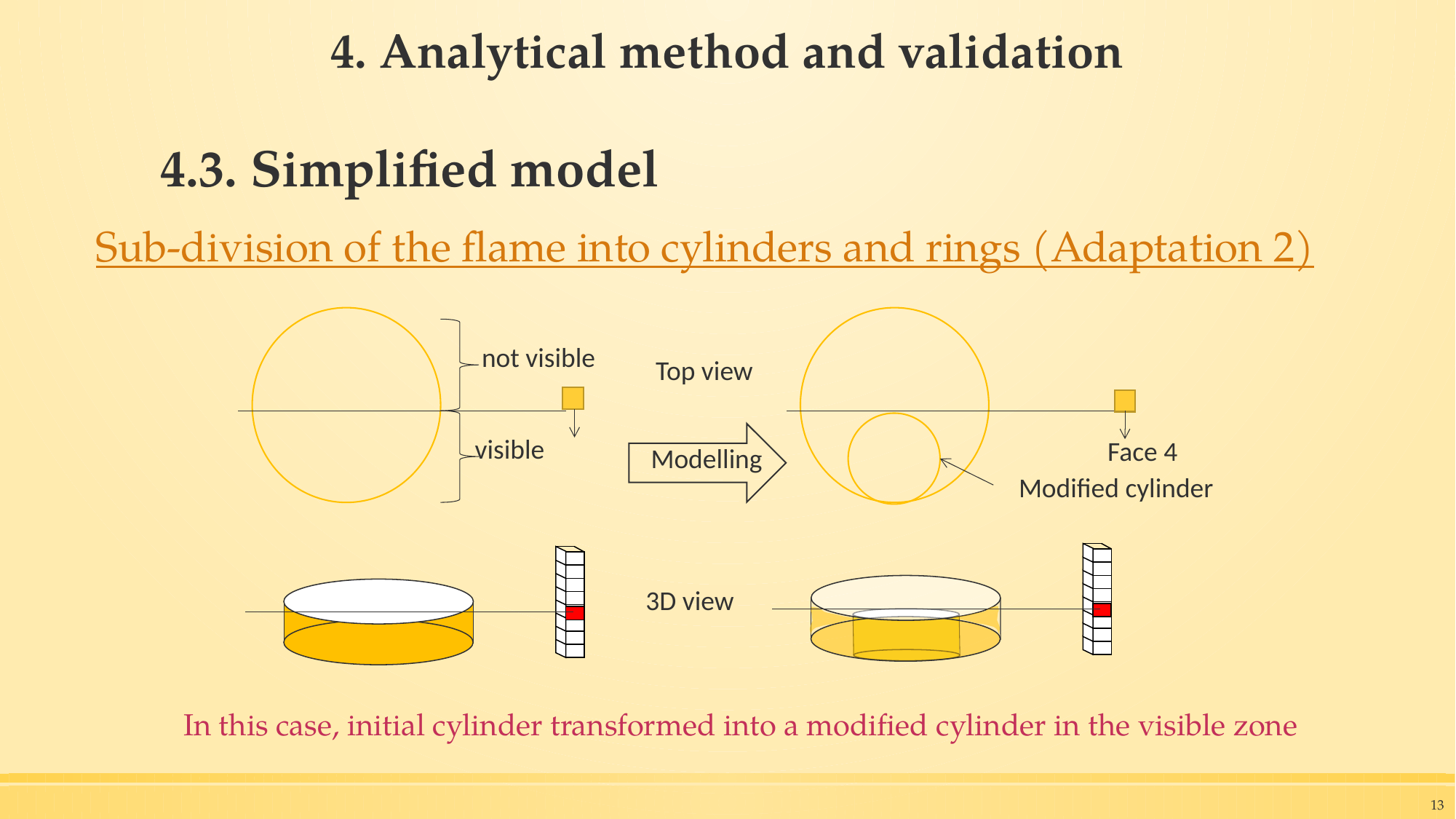

4. Analytical method and validation
# 4.3. Simplified model
Sub-division of the flame into cylinders and rings (Adaptation 2)

not visible
Top view

visible
Face 4
Modelling
Modified cylinder

3D view

In this case, initial cylinder transformed into a modified cylinder in the visible zone